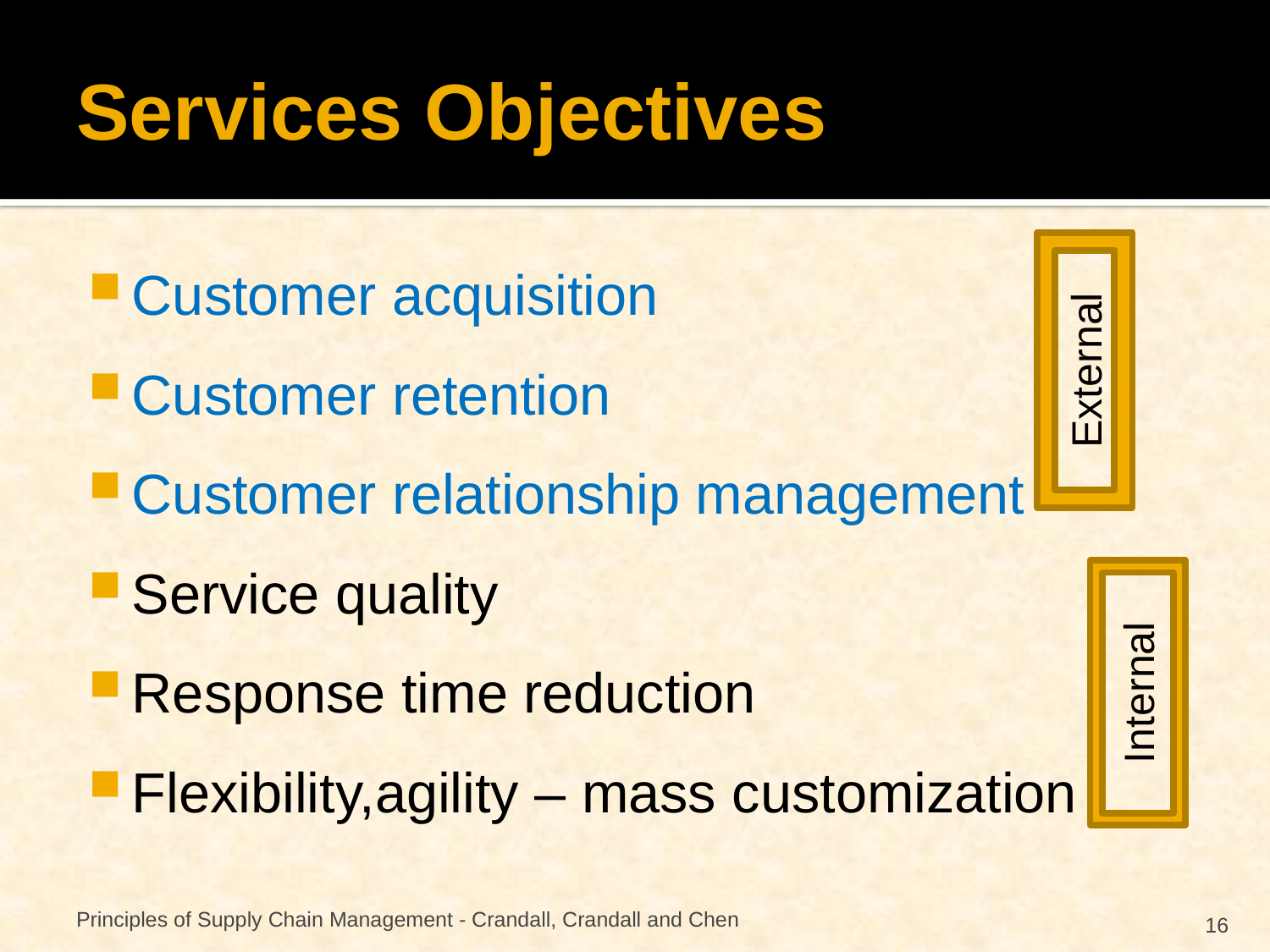

# Services Objectives
External
Customer acquisition
Customer retention
Customer relationship management
Service quality
Response time reduction
Flexibility,agility – mass customization
Internal
Principles of Supply Chain Management - Crandall, Crandall and Chen
16